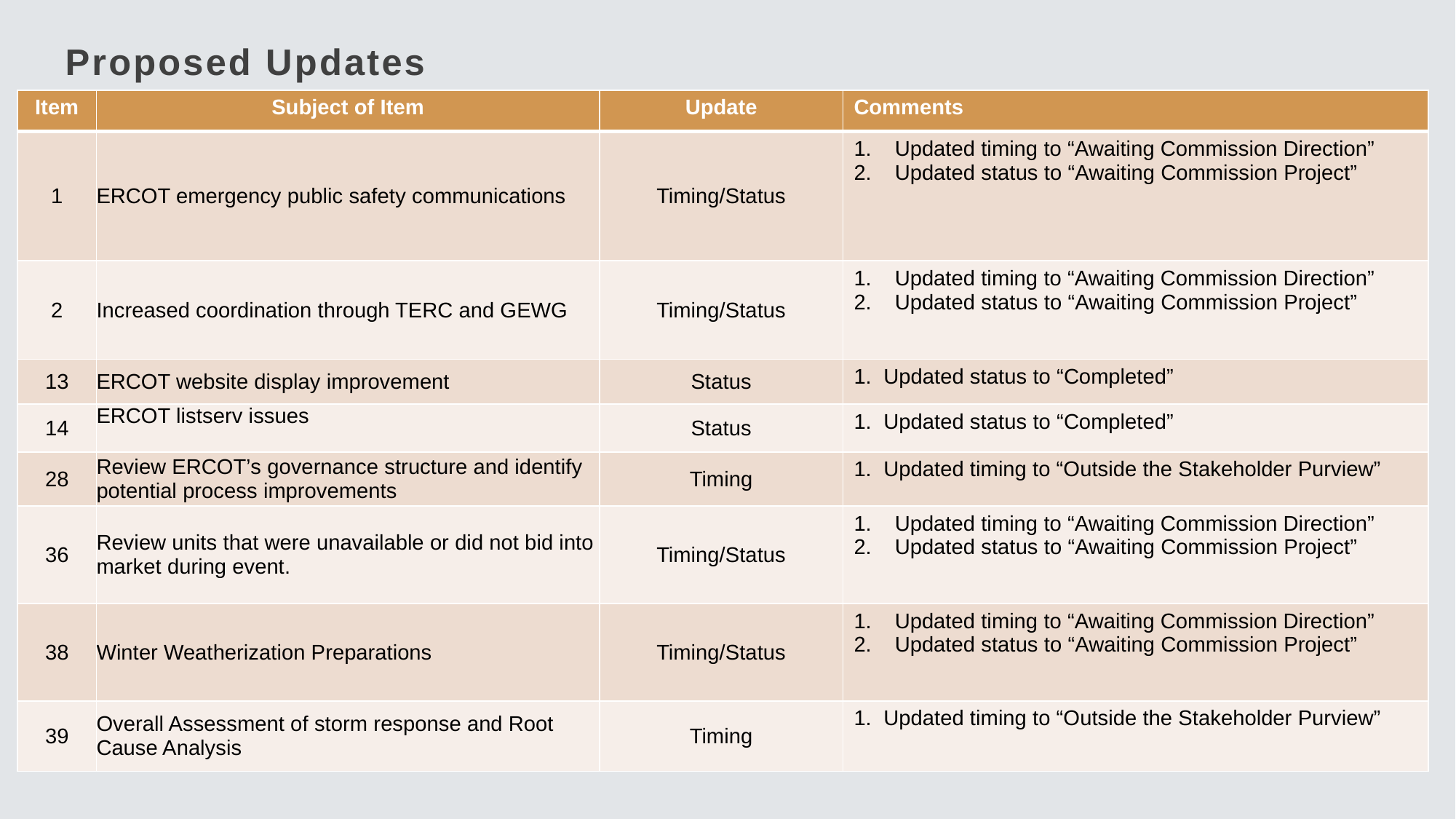

# Proposed Updates
| Item | Subject of Item | Update | Comments |
| --- | --- | --- | --- |
| 1 | ERCOT emergency public safety communications | Timing/Status | Updated timing to “Awaiting Commission Direction” Updated status to “Awaiting Commission Project” |
| 2 | Increased coordination through TERC and GEWG | Timing/Status | Updated timing to “Awaiting Commission Direction” Updated status to “Awaiting Commission Project” |
| 13 | ERCOT website display improvement | Status | 1. Updated status to “Completed” |
| 14 | ERCOT listserv issues | Status | 1. Updated status to “Completed” |
| 28 | Review ERCOT’s governance structure and identify potential process improvements | Timing | 1. Updated timing to “Outside the Stakeholder Purview” |
| 36 | Review units that were unavailable or did not bid into market during event. | Timing/Status | Updated timing to “Awaiting Commission Direction” Updated status to “Awaiting Commission Project” |
| 38 | Winter Weatherization Preparations | Timing/Status | Updated timing to “Awaiting Commission Direction” Updated status to “Awaiting Commission Project” |
| 39 | Overall Assessment of storm response and Root Cause Analysis | Timing | 1. Updated timing to “Outside the Stakeholder Purview” |